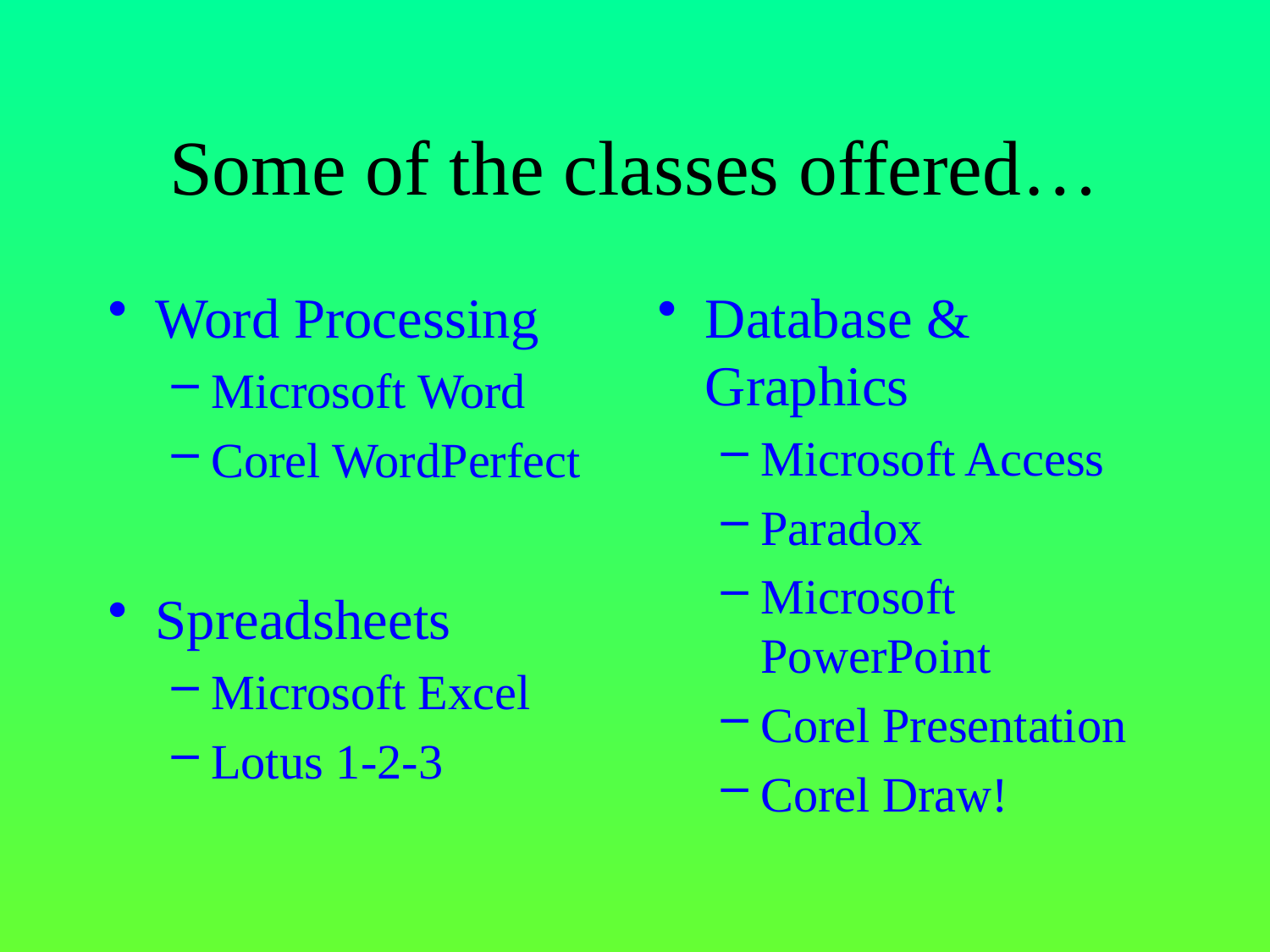

# Some of the classes offered…
Word Processing
Microsoft Word
Corel WordPerfect

Spreadsheets
Microsoft Excel
Lotus 1-2-3
Database & Graphics
Microsoft Access
Paradox
Microsoft PowerPoint
Corel Presentation
Corel Draw!